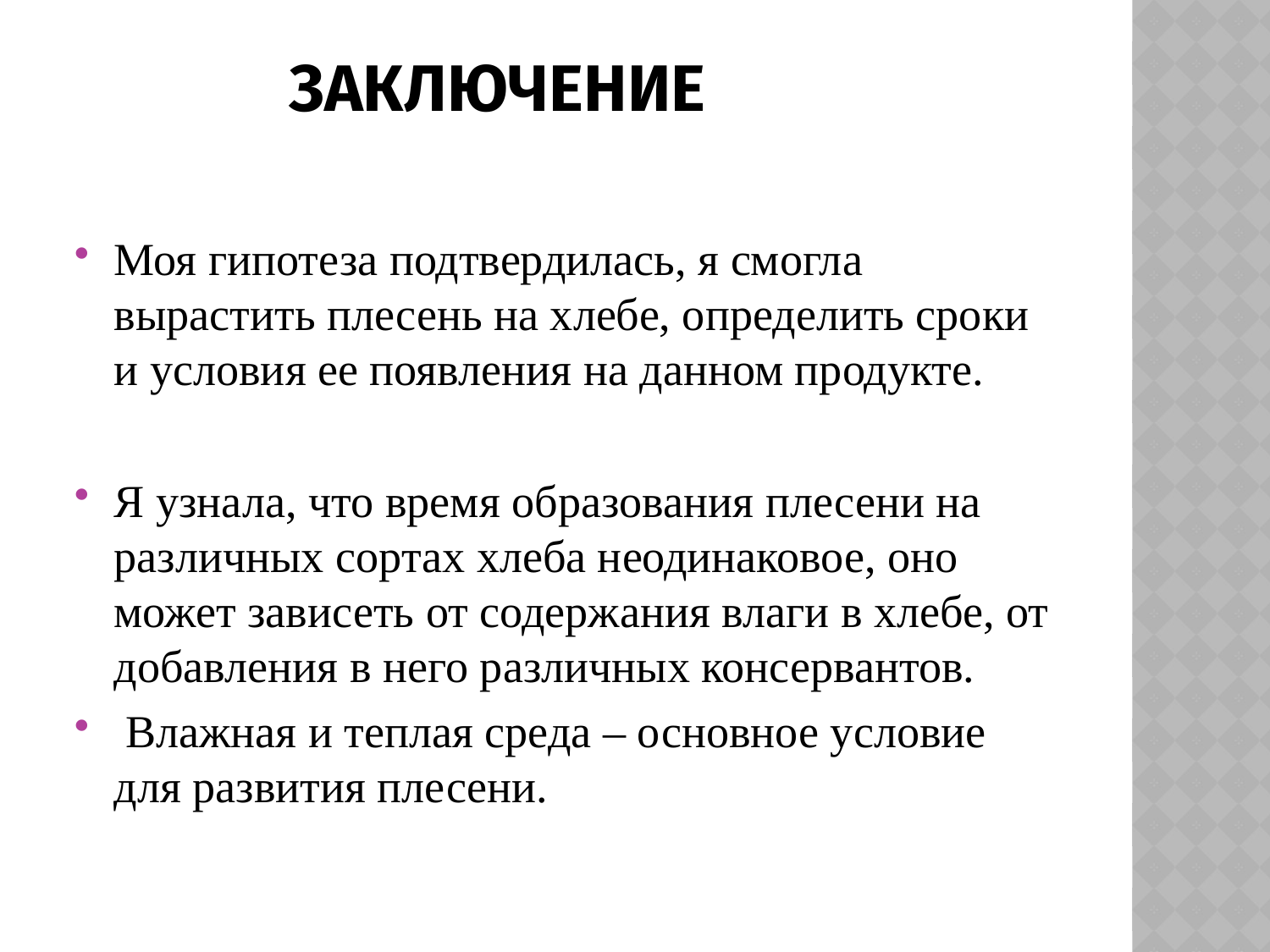

# ЗАКЛЮЧЕНИЕ
Моя гипотеза подтвердилась, я смогла вырастить плесень на хлебе, определить сроки и условия ее появления на данном продукте.

Я узнала, что время образования плесени на различных сортах хлеба неодинаковое, оно может зависеть от содержания влаги в хлебе, от добавления в него различных консервантов.
 Влажная и теплая среда – основное условие для развития плесени.